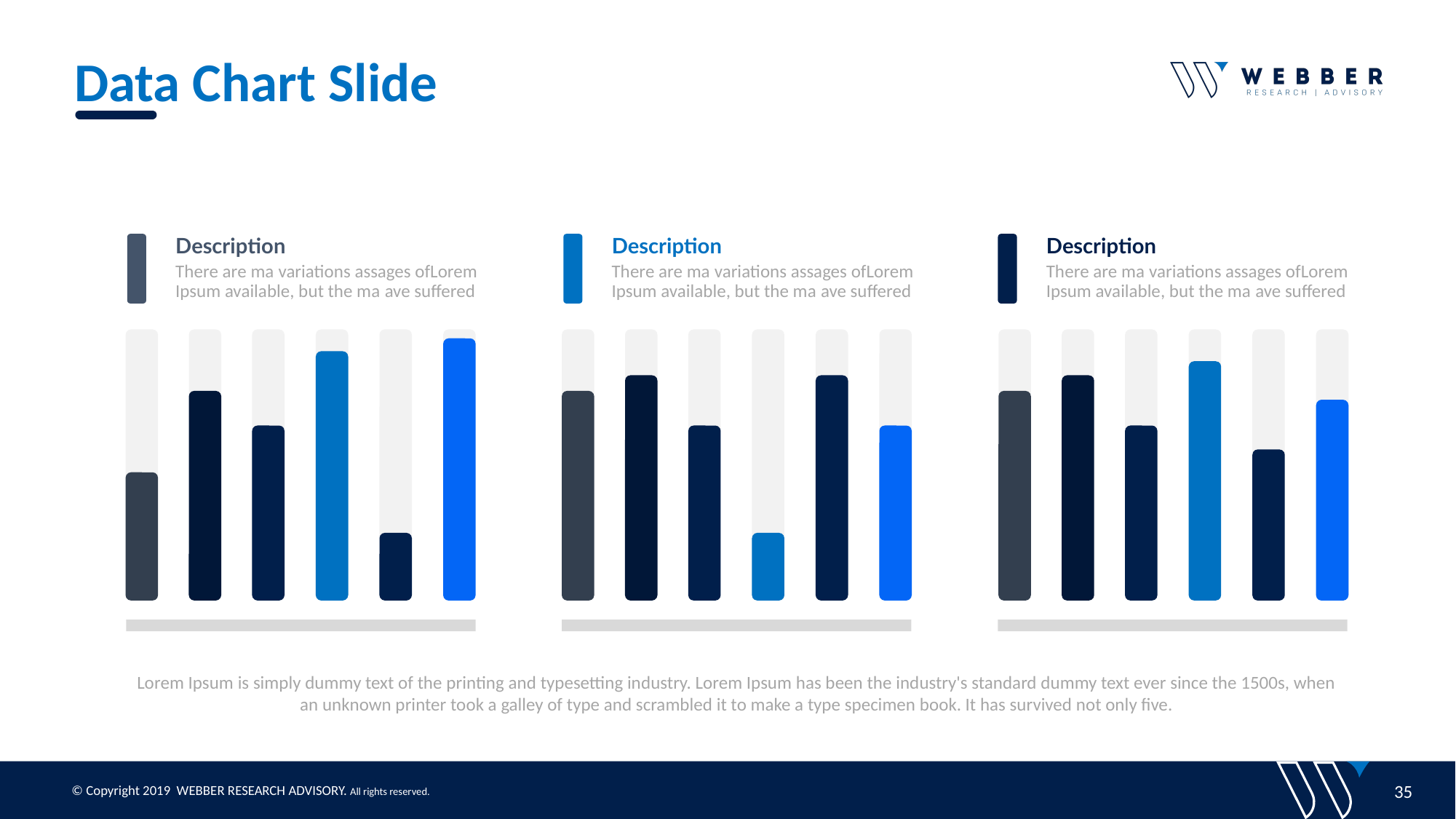

Data Chart Slide
Description
Description
Description

There are ma variations assages ofLorem Ipsum available, but the ma ave suffered
There are ma variations assages ofLorem Ipsum available, but the ma ave suffered
There are ma variations assages ofLorem Ipsum available, but the ma ave suffered

Lorem Ipsum is simply dummy text of the printing and typesetting industry. Lorem Ipsum has been the industry's standard dummy text ever since the 1500s, when an unknown printer took a galley of type and scrambled it to make a type specimen book. It has survived not only five.